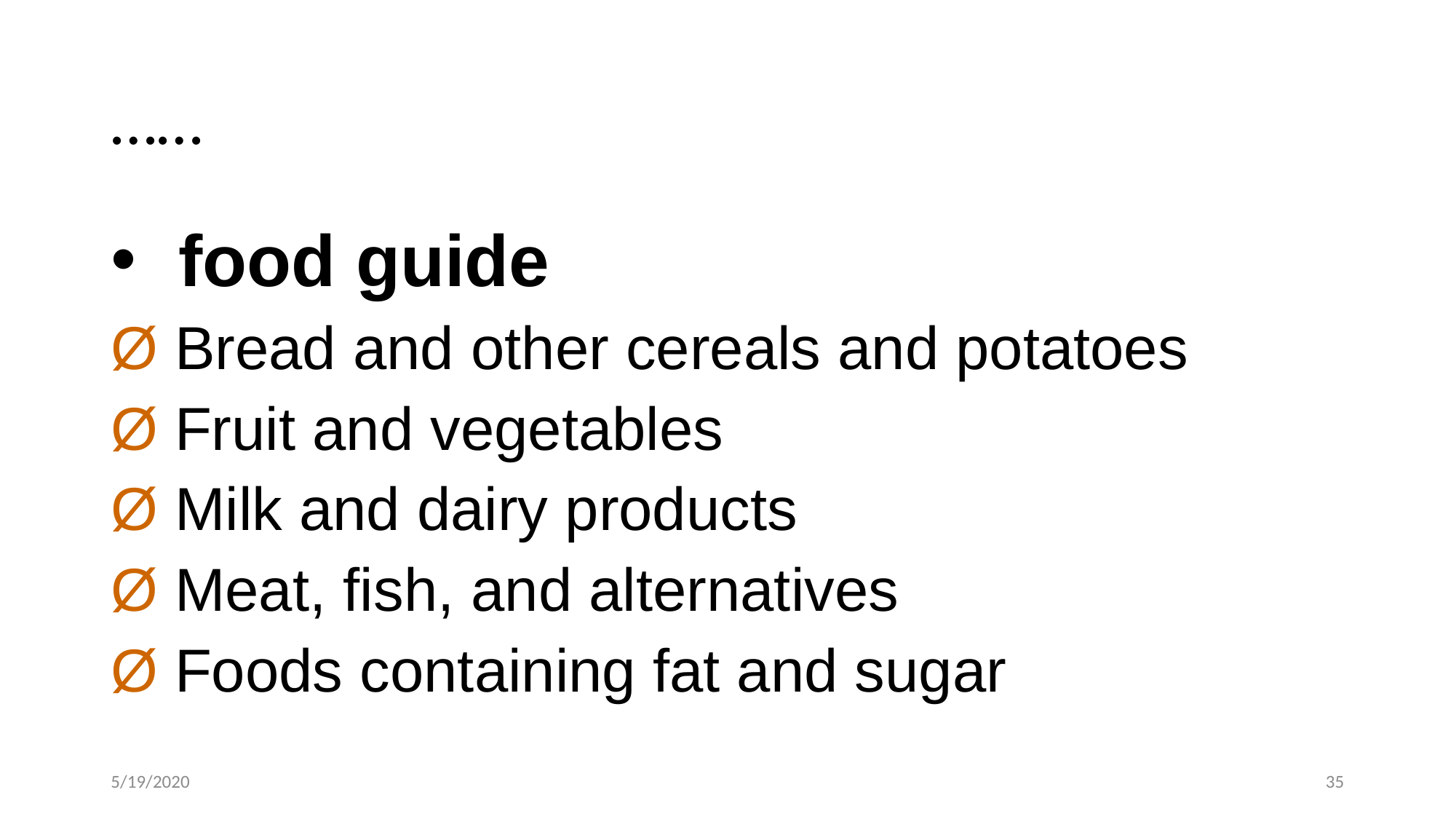

# ……
  food guide
Ø Bread and other cereals and potatoes
Ø Fruit and vegetables
Ø Milk and dairy products
Ø Meat, fish, and alternatives
Ø Foods containing fat and sugar

5/19/2020
35